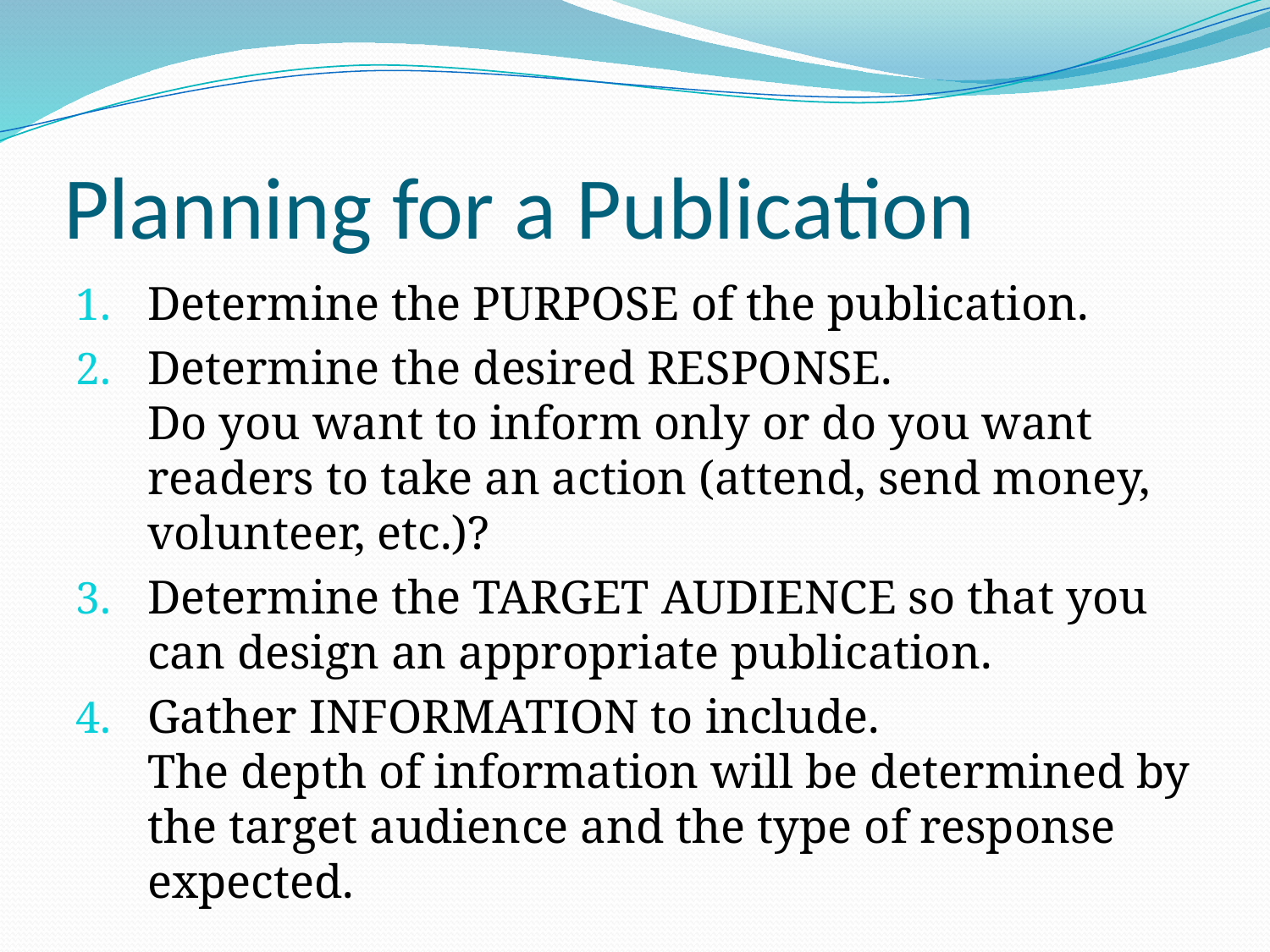

# Planning for a Publication
Determine the PURPOSE of the publication.
Determine the desired RESPONSE.
Do you want to inform only or do you want readers to take an action (attend, send money, volunteer, etc.)?
Determine the TARGET AUDIENCE so that you can design an appropriate publication.
Gather INFORMATION to include.
The depth of information will be determined by the target audience and the type of response expected.